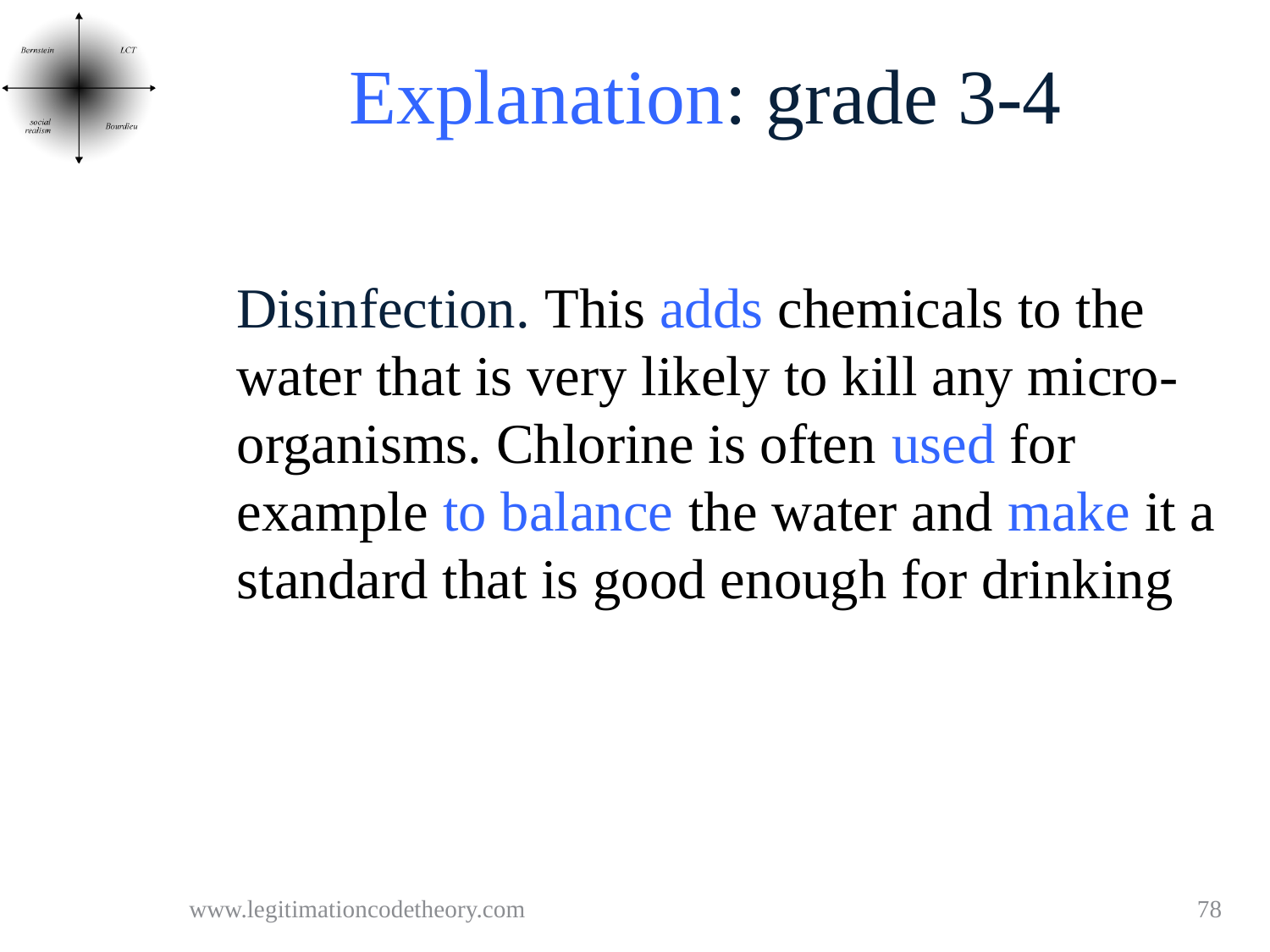

# Explanation: grade 3-4

	Disinfection. This adds chemicals to the water that is very likely to kill any micro-organisms. Chlorine is often used for example to balance the water and make it a standard that is good enough for drinking

www.legitimationcodetheory.com
78